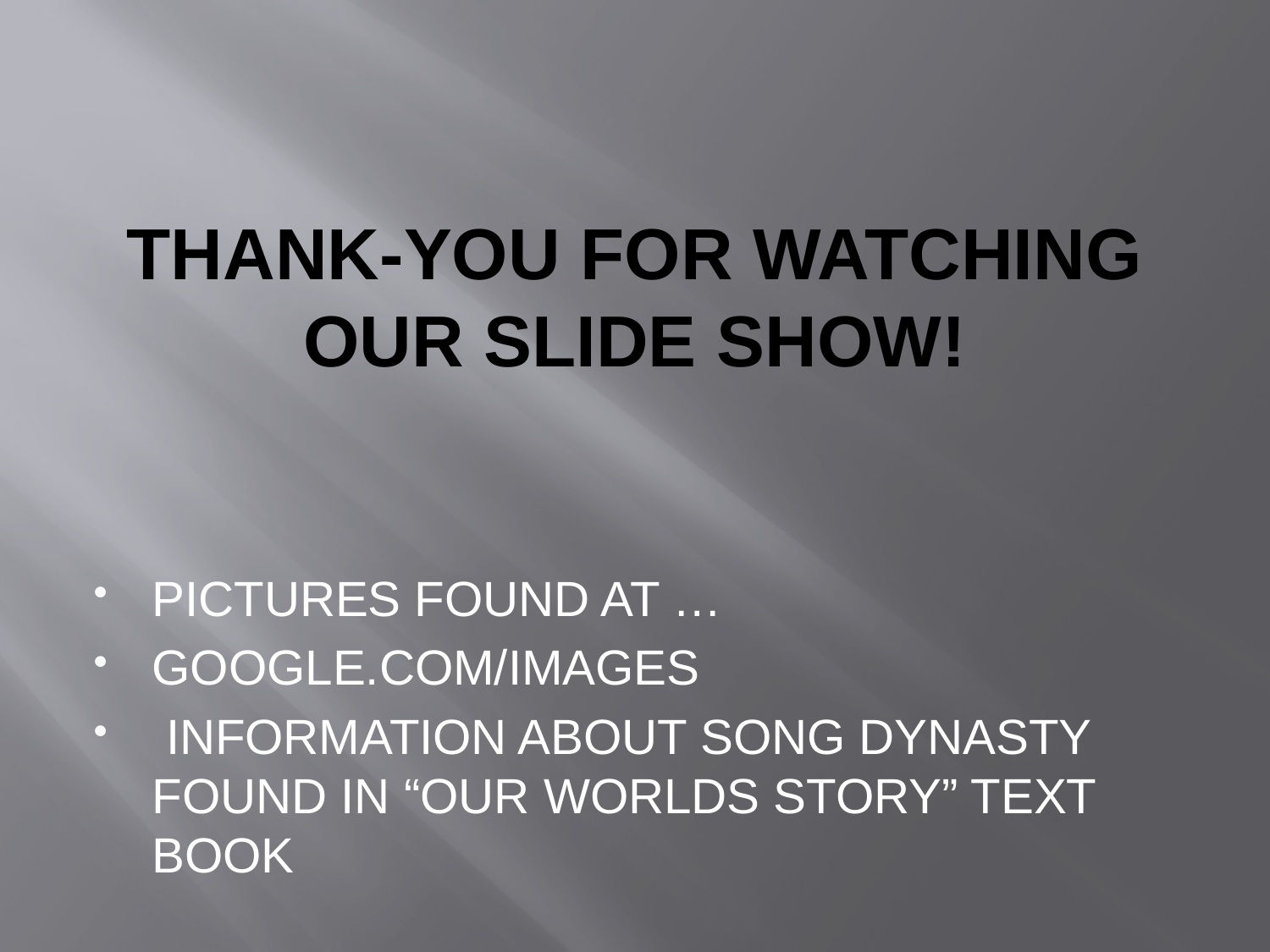

# THANK-YOU FOR WATCHING OUR SLIDE SHOW!
PICTURES FOUND AT …
GOOGLE.COM/IMAGES
 INFORMATION ABOUT SONG DYNASTY FOUND IN “OUR WORLDS STORY” TEXT BOOK